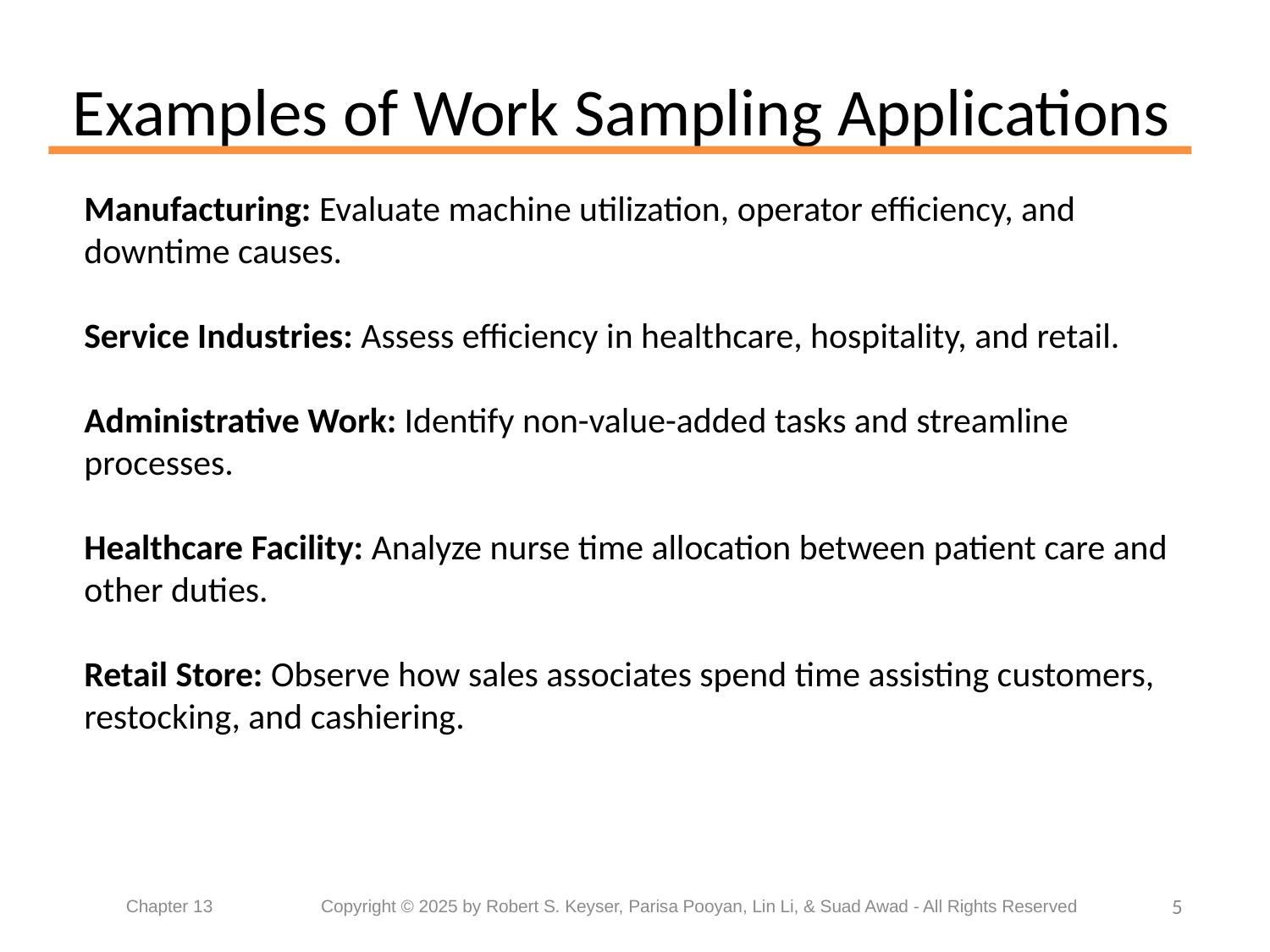

# Examples of Work Sampling Applications

Manufacturing: Evaluate machine utilization, operator efficiency, and downtime causes.

Service Industries: Assess efficiency in healthcare, hospitality, and retail.

Administrative Work: Identify non-value-added tasks and streamline processes.

Healthcare Facility: Analyze nurse time allocation between patient care and other duties.

Retail Store: Observe how sales associates spend time assisting customers, restocking, and cashiering.
5
Chapter 13	              Copyright © 2025 by Robert S. Keyser, Parisa Pooyan, Lin Li, & Suad Awad - All Rights Reserved